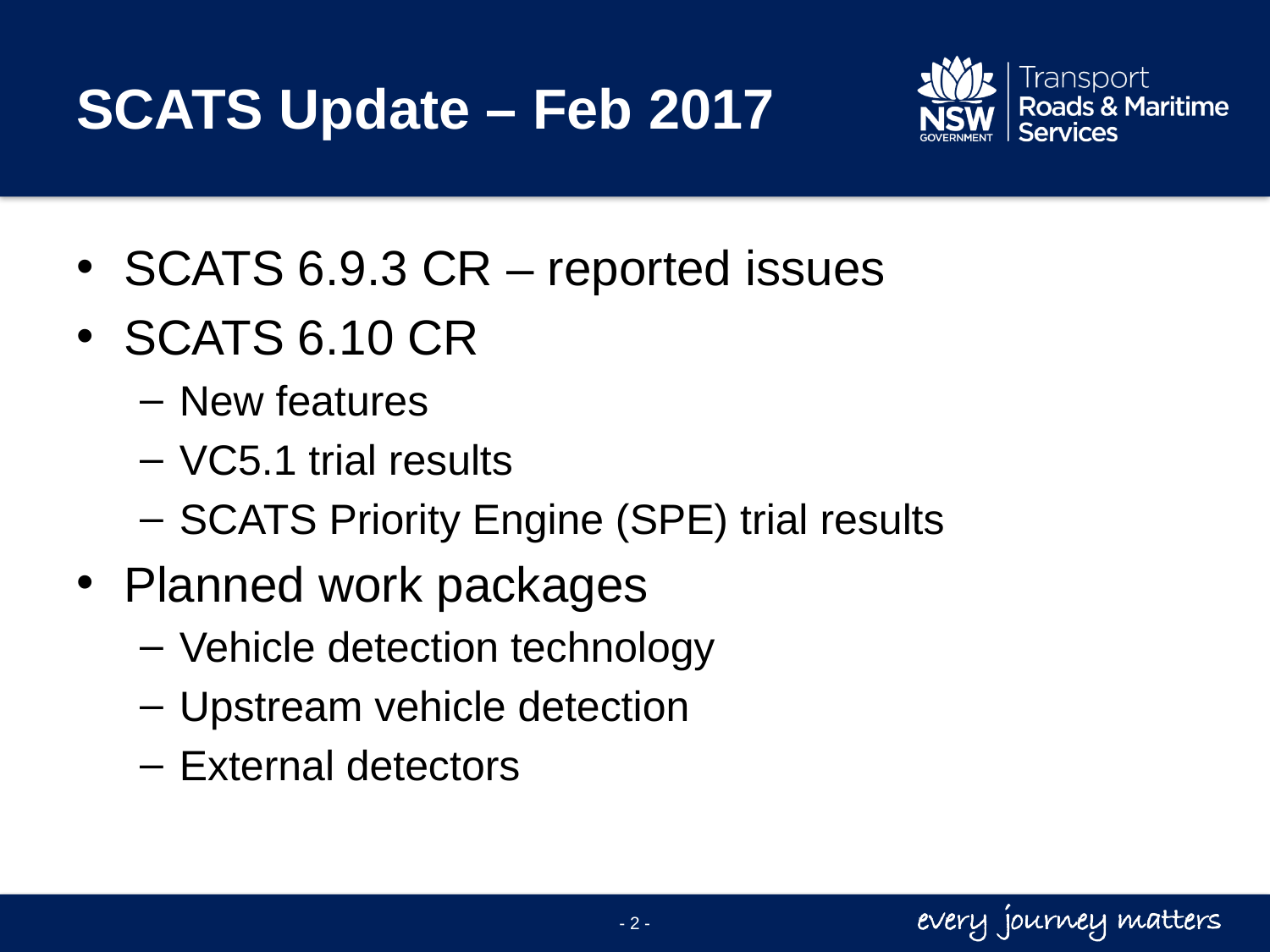

# SCATS Update – Feb 2017
SCATS 6.9.3 CR – reported issues
SCATS 6.10 CR
New features
VC5.1 trial results
SCATS Priority Engine (SPE) trial results
Planned work packages
Vehicle detection technology
Upstream vehicle detection
External detectors